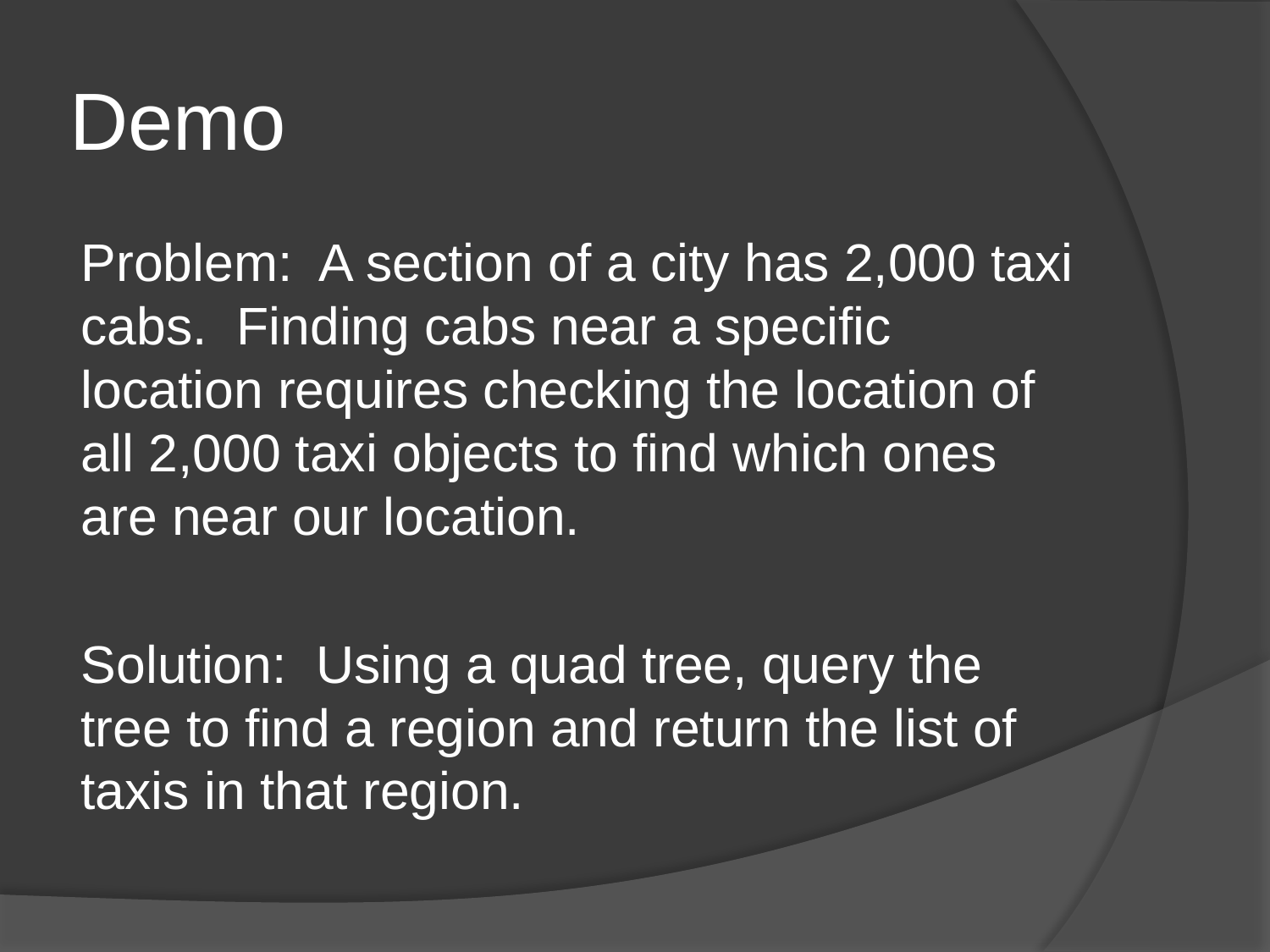

# Demo
Problem:  A section of a city has 2,000 taxi cabs.  Finding cabs near a specific location requires checking the location of all 2,000 taxi objects to find which ones are near our location.

Solution:  Using a quad tree, query the tree to find a region and return the list of taxis in that region.